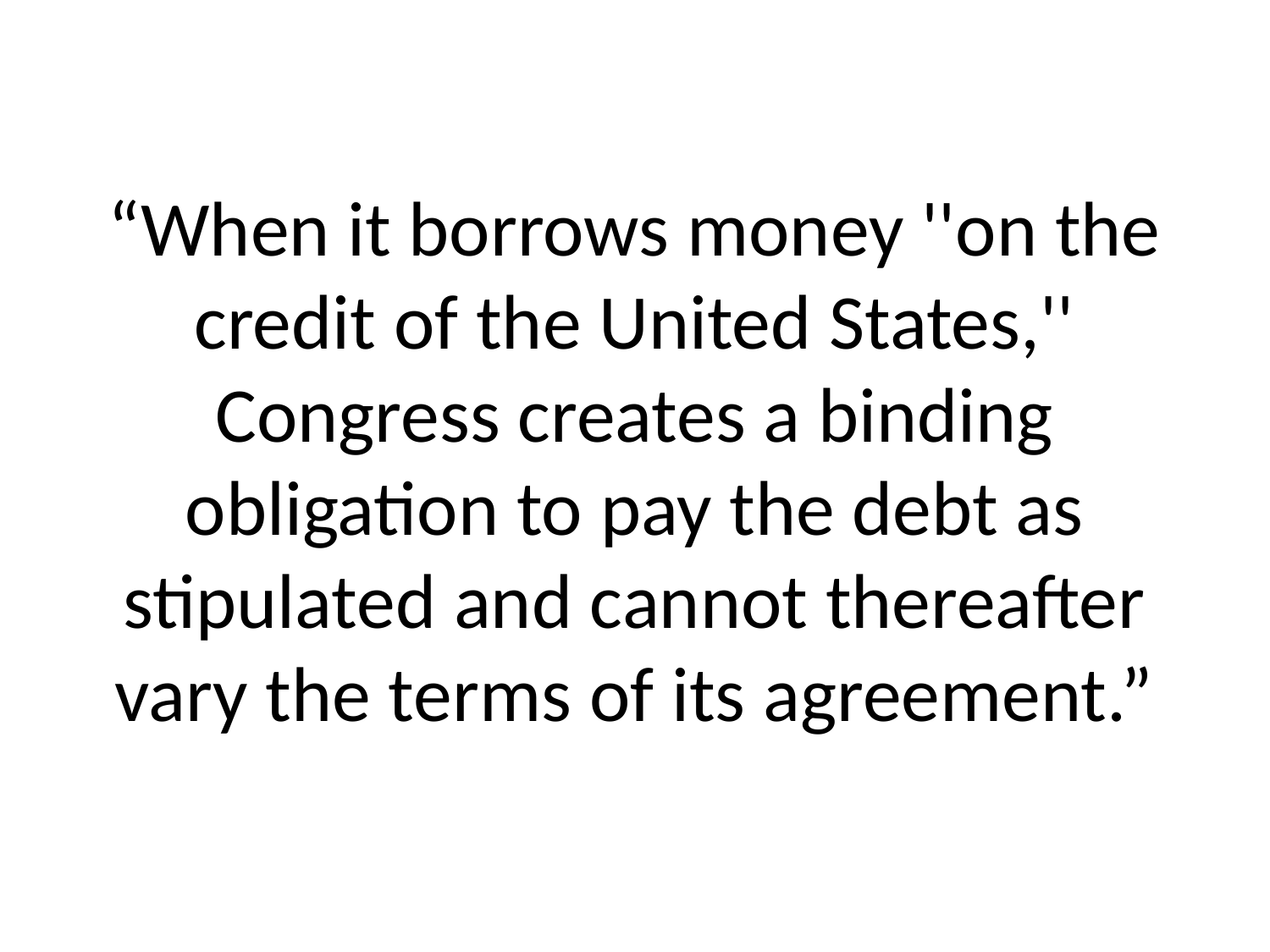

# “When it borrows money ''on the credit of the United States,'' Congress creates a binding obligation to pay the debt as stipulated and cannot thereafter vary the terms of its agreement.”